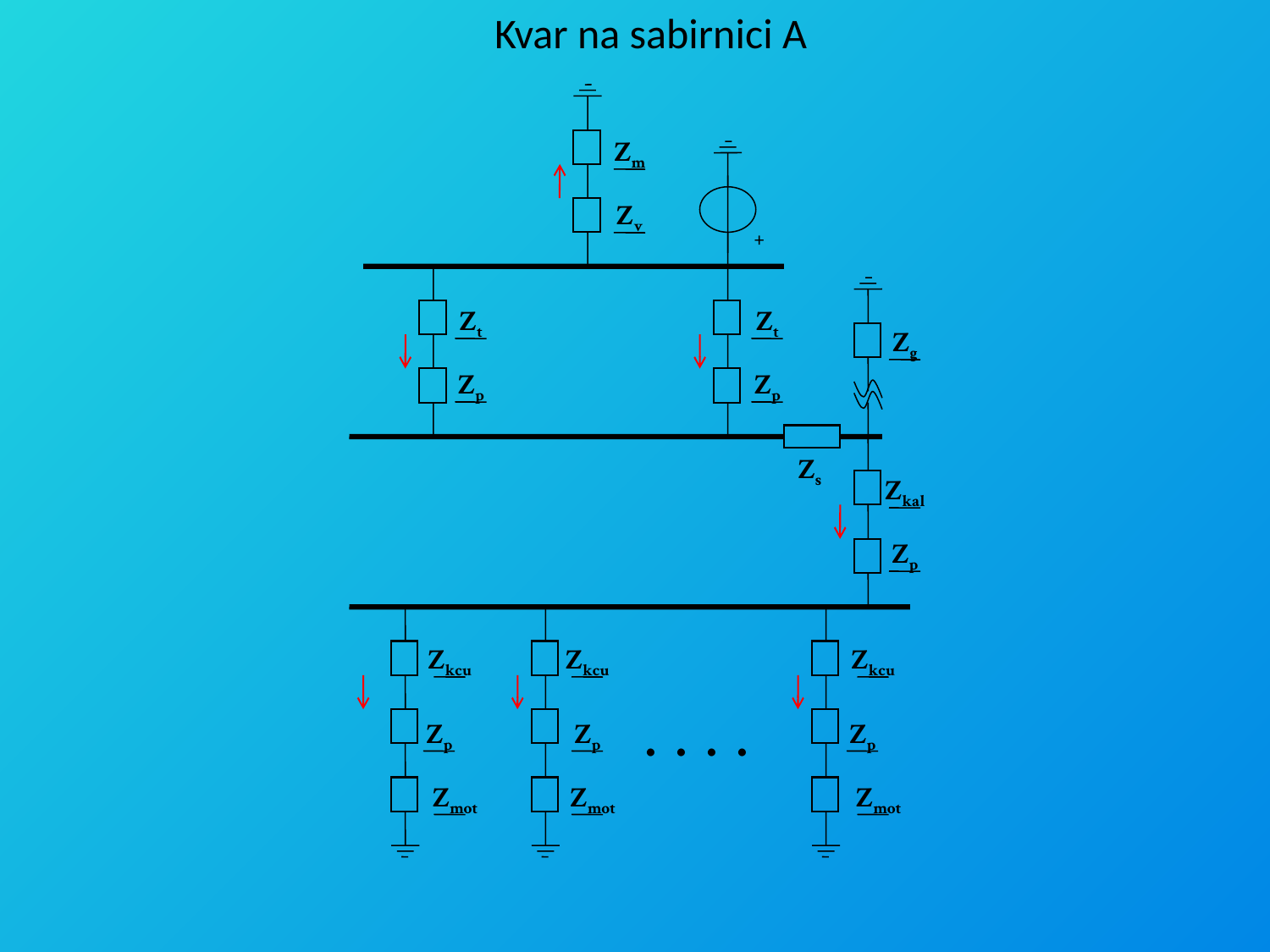

Kvar na sabirnici A

Zm

Zv

+

Zt
Zt

Zg

Zp
Zp

Zs
Zkal

Zp

Zkcu
Zkcu
Zkcu

  . . . .
Zp
Zp
Zp

Zmot
Zmot
Zmot